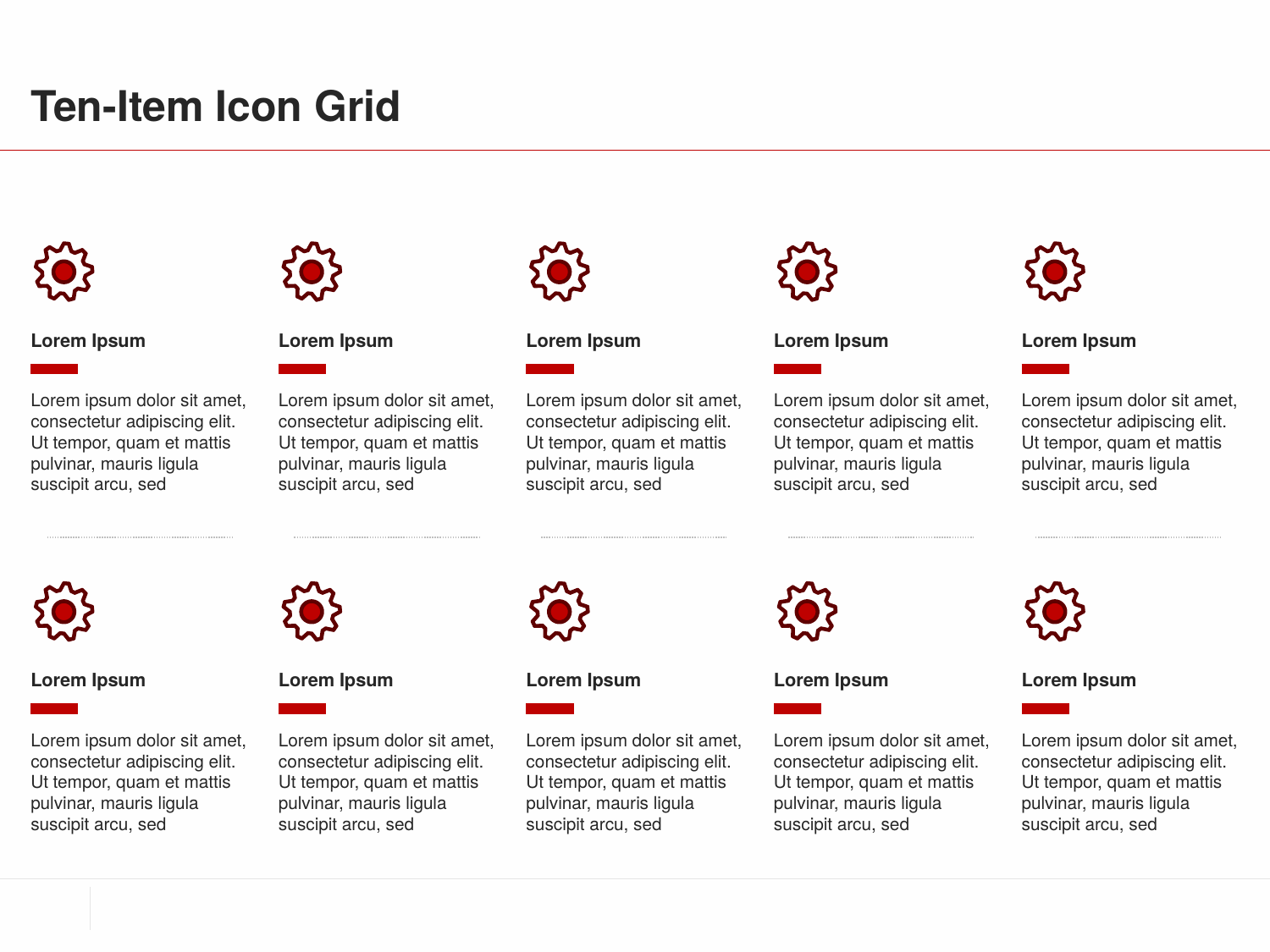

# Ten-Item Icon Grid

Lorem Ipsum
Lorem Ipsum
Lorem Ipsum
Lorem Ipsum
Lorem Ipsum
Lorem ipsum dolor sit amet, consectetur adipiscing elit. Ut tempor, quam et mattis pulvinar, mauris ligula suscipit arcu, sed
Lorem ipsum dolor sit amet, consectetur adipiscing elit. Ut tempor, quam et mattis pulvinar, mauris ligula suscipit arcu, sed
Lorem ipsum dolor sit amet, consectetur adipiscing elit. Ut tempor, quam et mattis pulvinar, mauris ligula suscipit arcu, sed
Lorem ipsum dolor sit amet, consectetur adipiscing elit. Ut tempor, quam et mattis pulvinar, mauris ligula suscipit arcu, sed
Lorem ipsum dolor sit amet, consectetur adipiscing elit. Ut tempor, quam et mattis pulvinar, mauris ligula suscipit arcu, sed

Lorem Ipsum
Lorem Ipsum
Lorem Ipsum
Lorem Ipsum
Lorem Ipsum
Lorem ipsum dolor sit amet, consectetur adipiscing elit. Ut tempor, quam et mattis pulvinar, mauris ligula suscipit arcu, sed
Lorem ipsum dolor sit amet, consectetur adipiscing elit. Ut tempor, quam et mattis pulvinar, mauris ligula suscipit arcu, sed
Lorem ipsum dolor sit amet, consectetur adipiscing elit. Ut tempor, quam et mattis pulvinar, mauris ligula suscipit arcu, sed
Lorem ipsum dolor sit amet, consectetur adipiscing elit. Ut tempor, quam et mattis pulvinar, mauris ligula suscipit arcu, sed
Lorem ipsum dolor sit amet, consectetur adipiscing elit. Ut tempor, quam et mattis pulvinar, mauris ligula suscipit arcu, sed